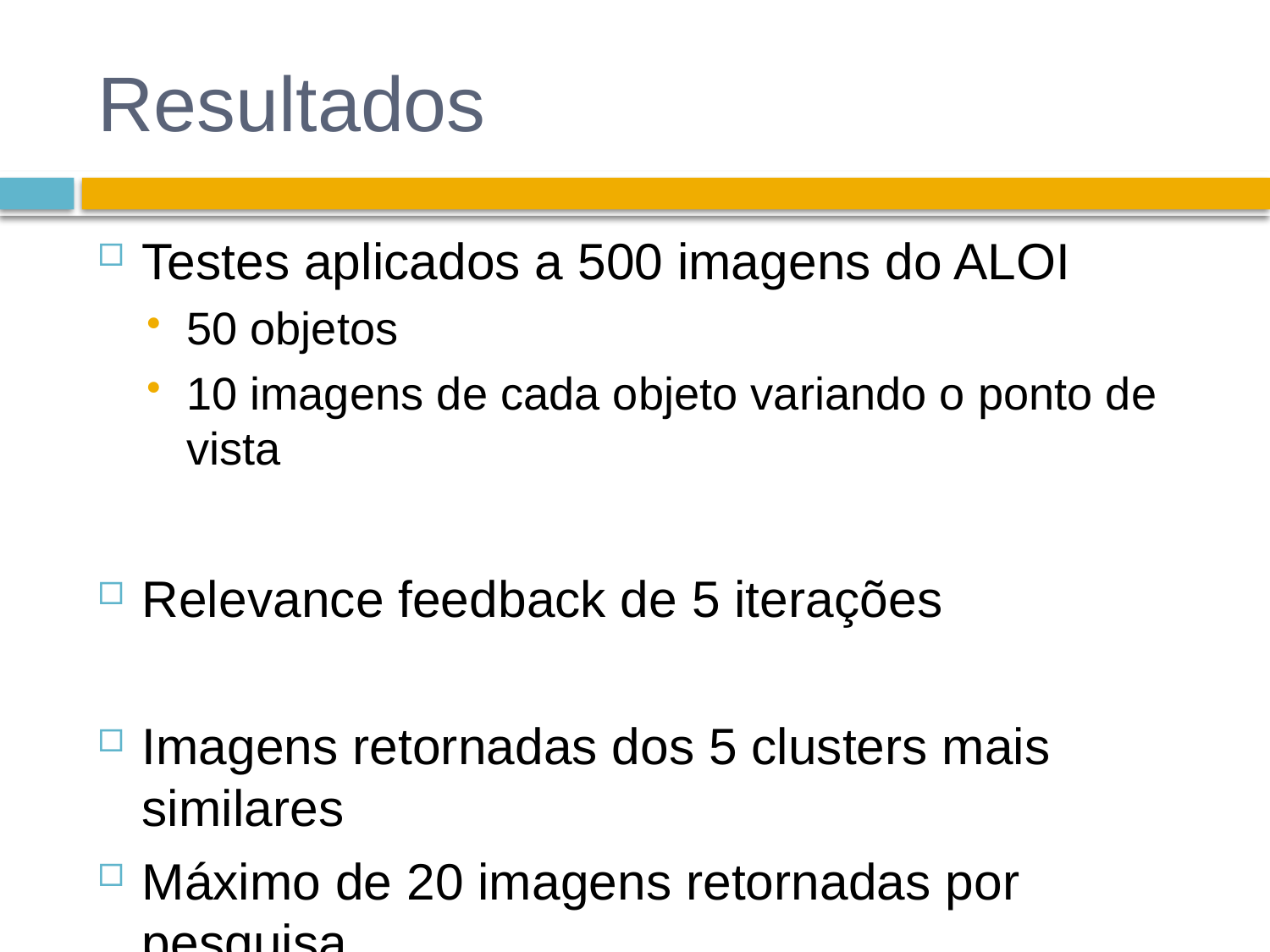

# Resultados
Testes aplicados a 500 imagens do ALOI
50 objetos
10 imagens de cada objeto variando o ponto de vista

Relevance feedback de 5 iterações

Imagens retornadas dos 5 clusters mais similares
Máximo de 20 imagens retornadas por pesquisa